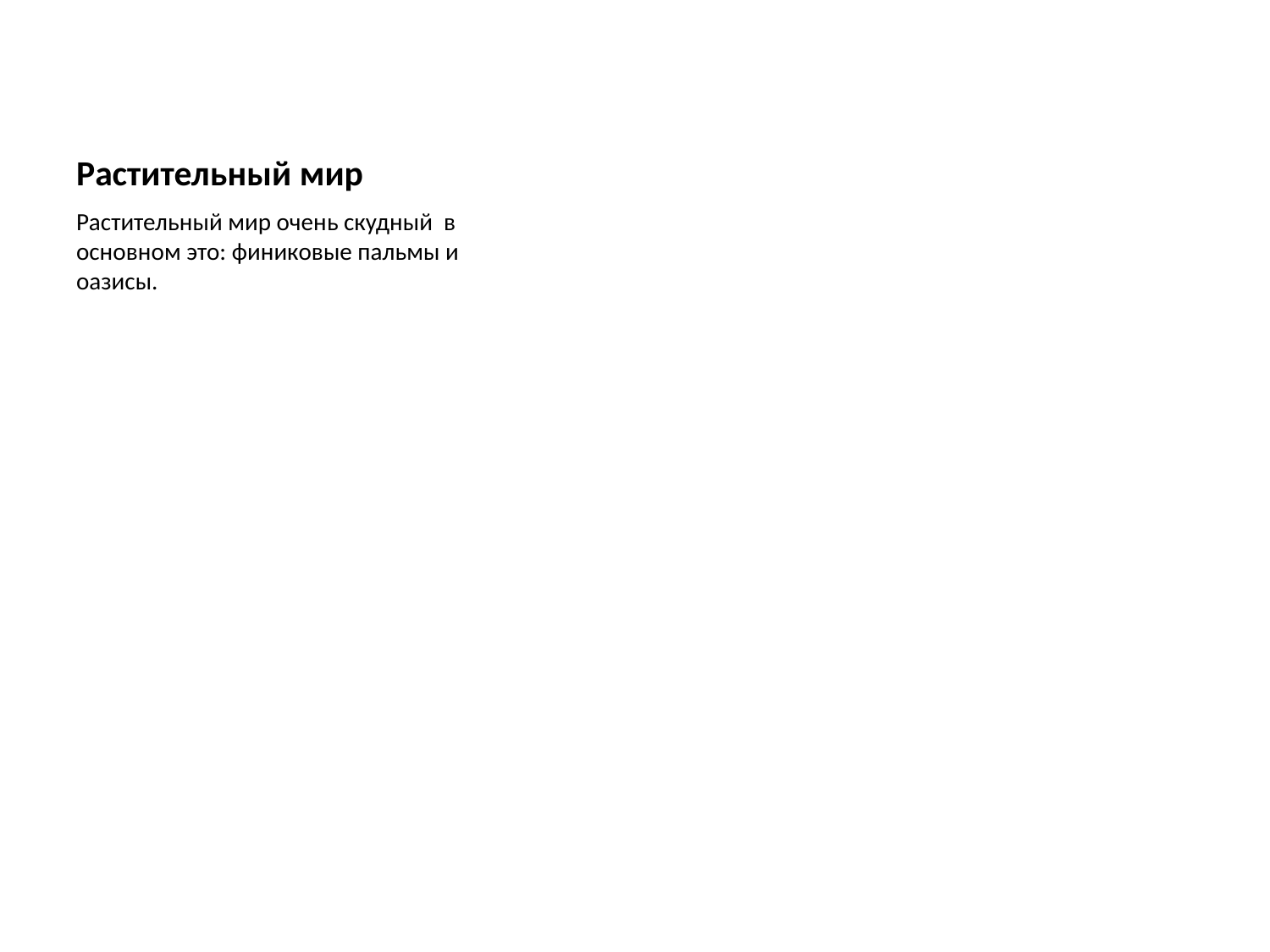

# Растительный мир

Растительный мир очень скудный  в основном это: финиковые пальмы и оазисы.